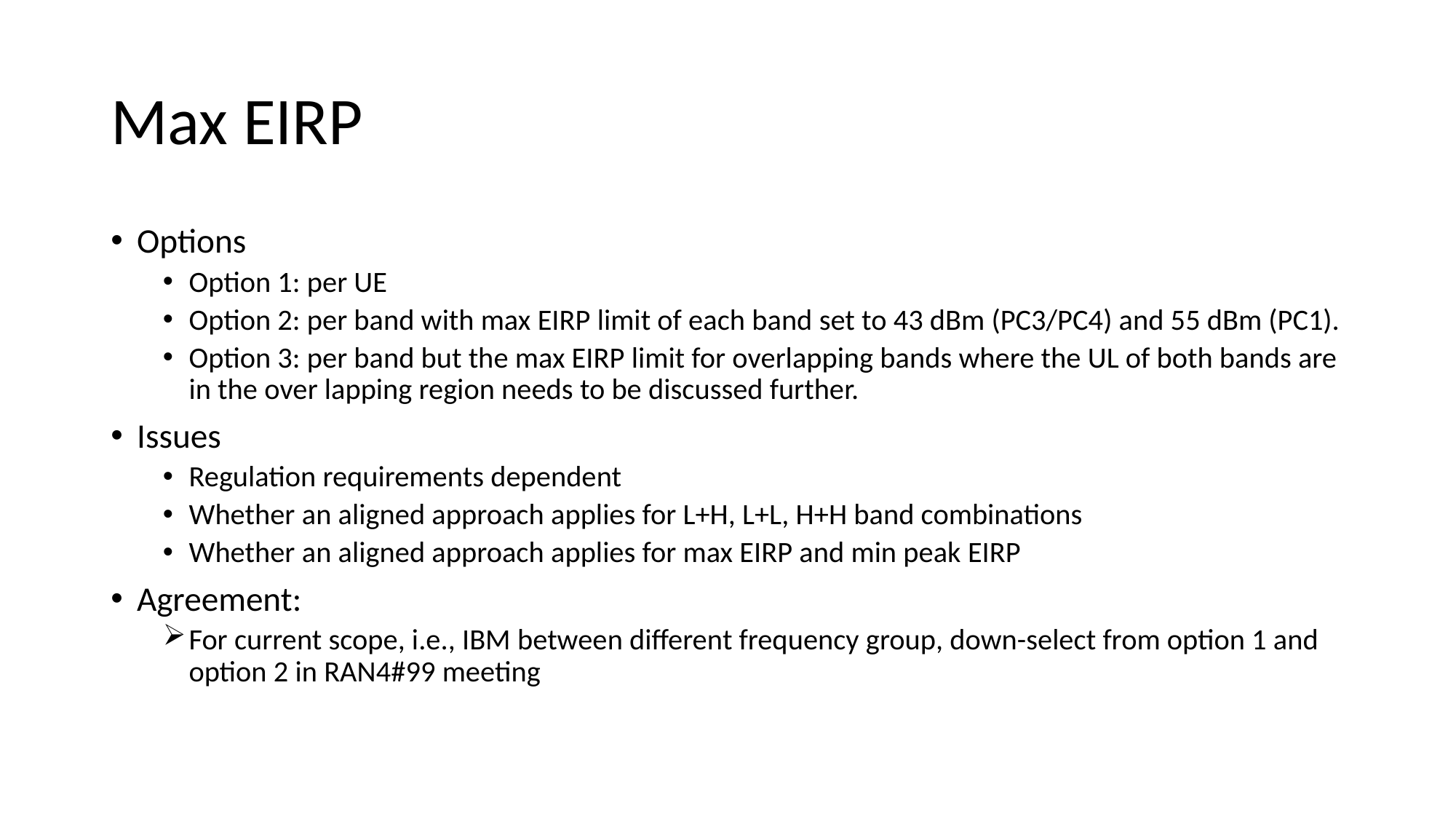

# Max EIRP
Options
Option 1: per UE
Option 2: per band with max EIRP limit of each band set to 43 dBm (PC3/PC4) and 55 dBm (PC1).
Option 3: per band but the max EIRP limit for overlapping bands where the UL of both bands are in the over lapping region needs to be discussed further.
Issues
Regulation requirements dependent
Whether an aligned approach applies for L+H, L+L, H+H band combinations
Whether an aligned approach applies for max EIRP and min peak EIRP
Agreement:
For current scope, i.e., IBM between different frequency group, down-select from option 1 and option 2 in RAN4#99 meeting